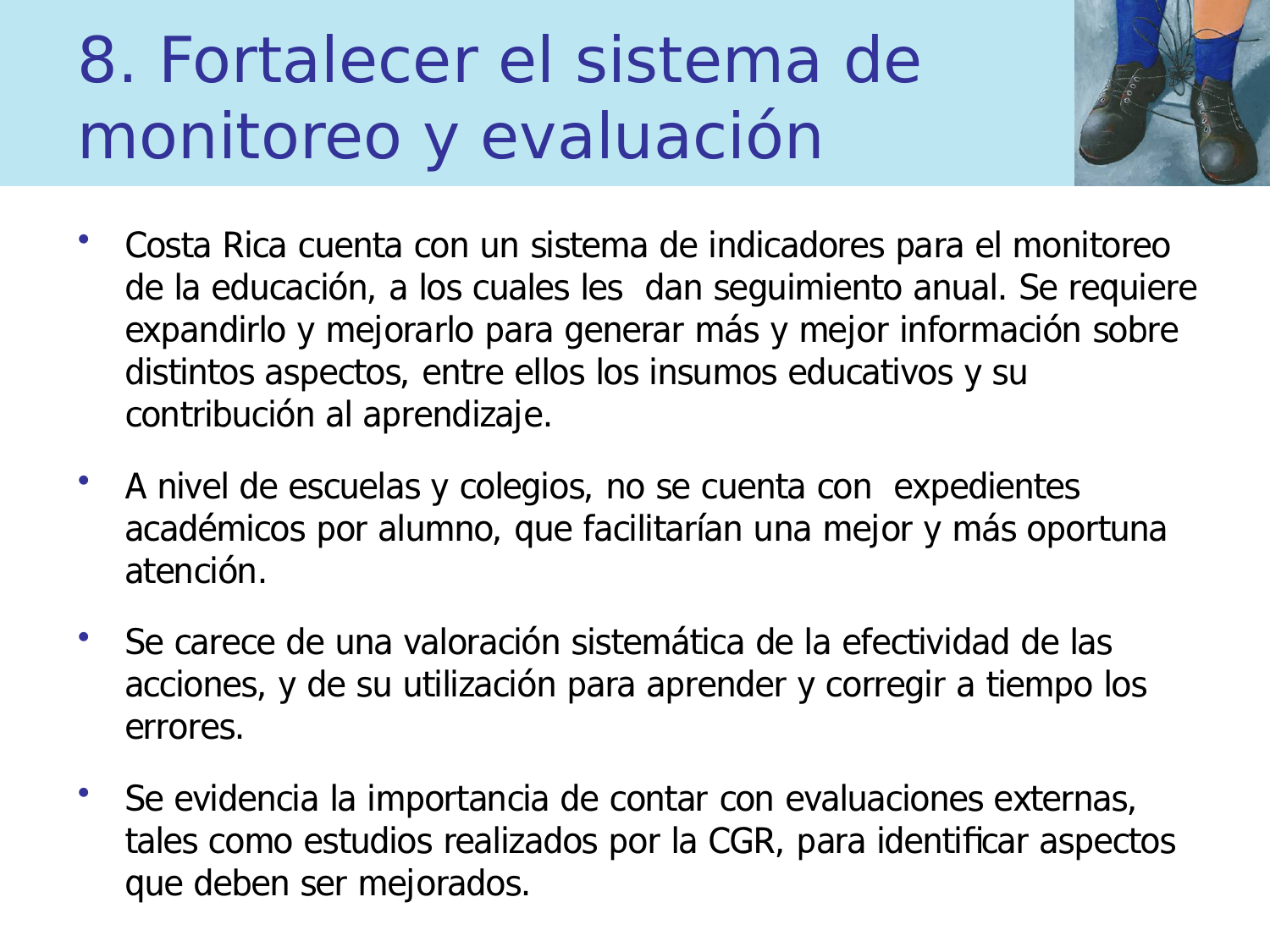

# 8. Fortalecer el sistema de monitoreo y evaluación
Costa Rica cuenta con un sistema de indicadores para el monitoreo de la educación, a los cuales les  dan seguimiento anual. Se requiere expandirlo y mejorarlo para generar más y mejor información sobre distintos aspectos, entre ellos los insumos educativos y su contribución al aprendizaje.

A nivel de escuelas y colegios, no se cuenta con  expedientes académicos por alumno, que facilitarían una mejor y más oportuna atención.

Se carece de una valoración sistemática de la efectividad de las acciones, y de su utilización para aprender y corregir a tiempo los errores.

Se evidencia la importancia de contar con evaluaciones externas, tales como estudios realizados por la CGR, para identificar aspectos que deben ser mejorados.